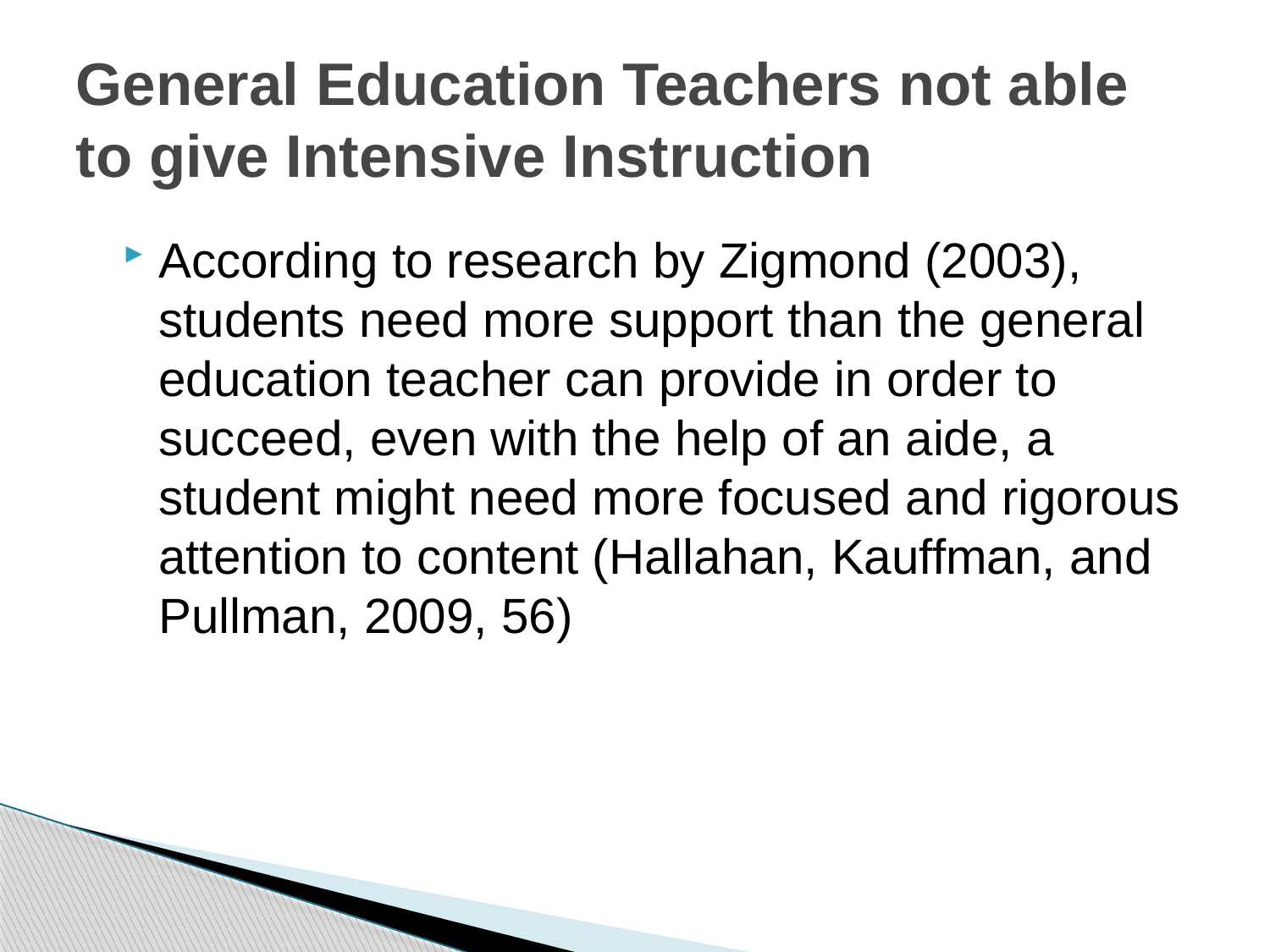

# General Education Teachers not able to give Intensive Instruction
According to research by Zigmond (2003), students need more support than the general education teacher can provide in order to succeed, even with the help of an aide, a student might need more focused and rigorous attention to content (Hallahan, Kauffman, and Pullman, 2009, 56)